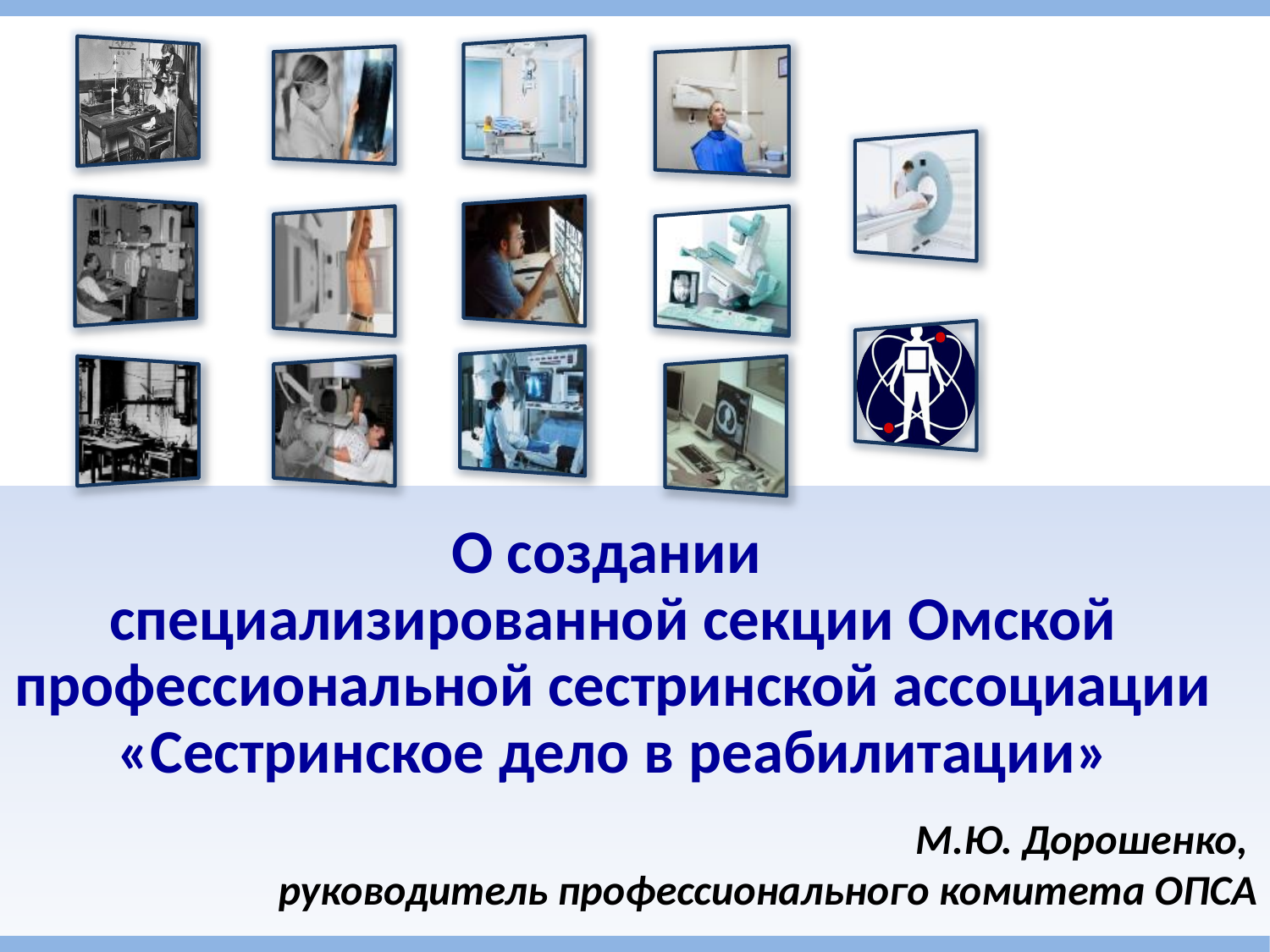

О создании
специализированной секции Омской профессиональной сестринской ассоциации «Сестринское дело в реабилитации»
М.Ю. Дорошенко,
руководитель профессионального комитета ОПСА